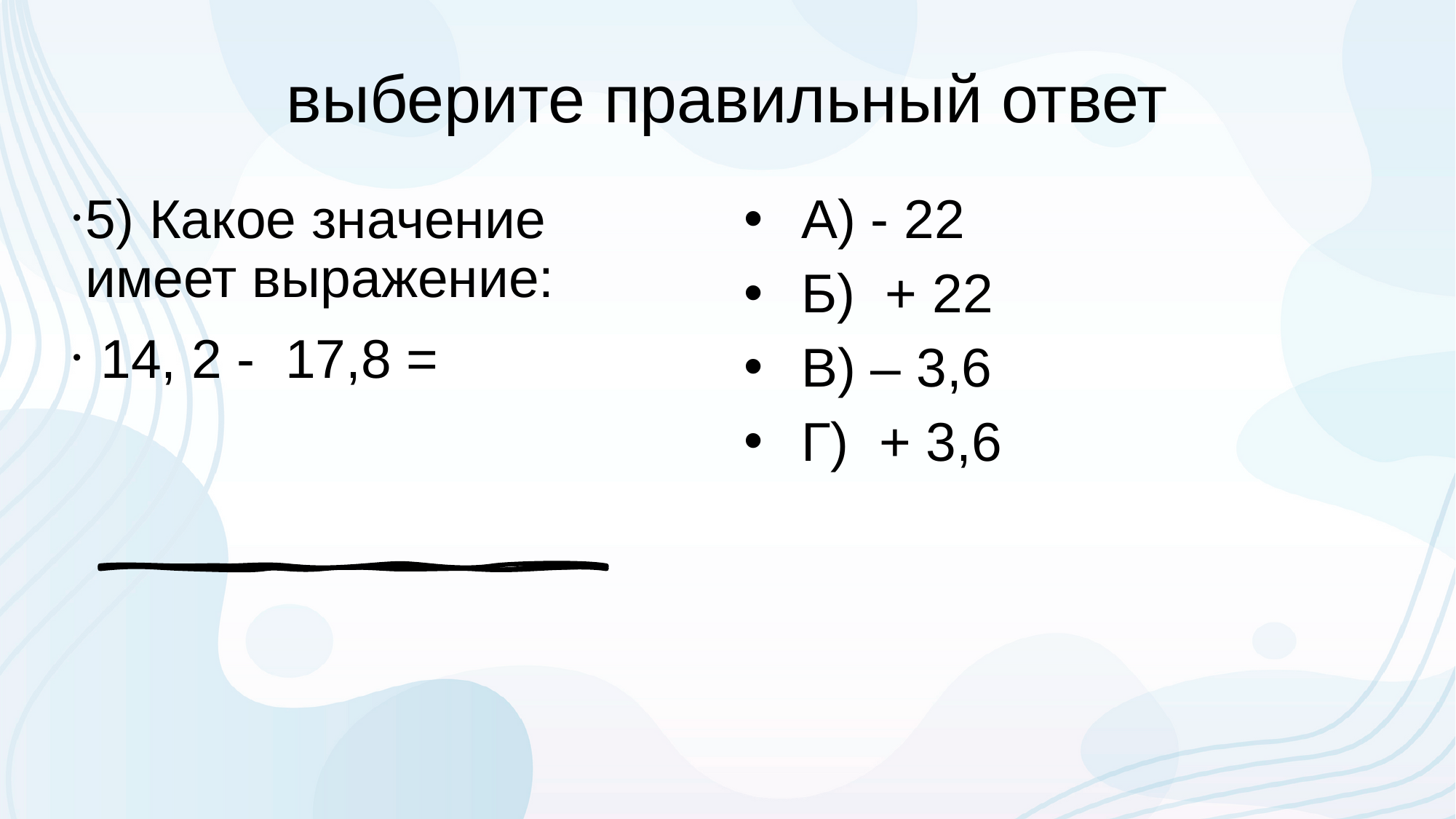

# выберите правильный ответ
5) Какое значение имеет выражение:
 14, 2 -  17,8 =
  А) - 22
  Б)  + 22
  В) – 3,6
  Г)  + 3,6